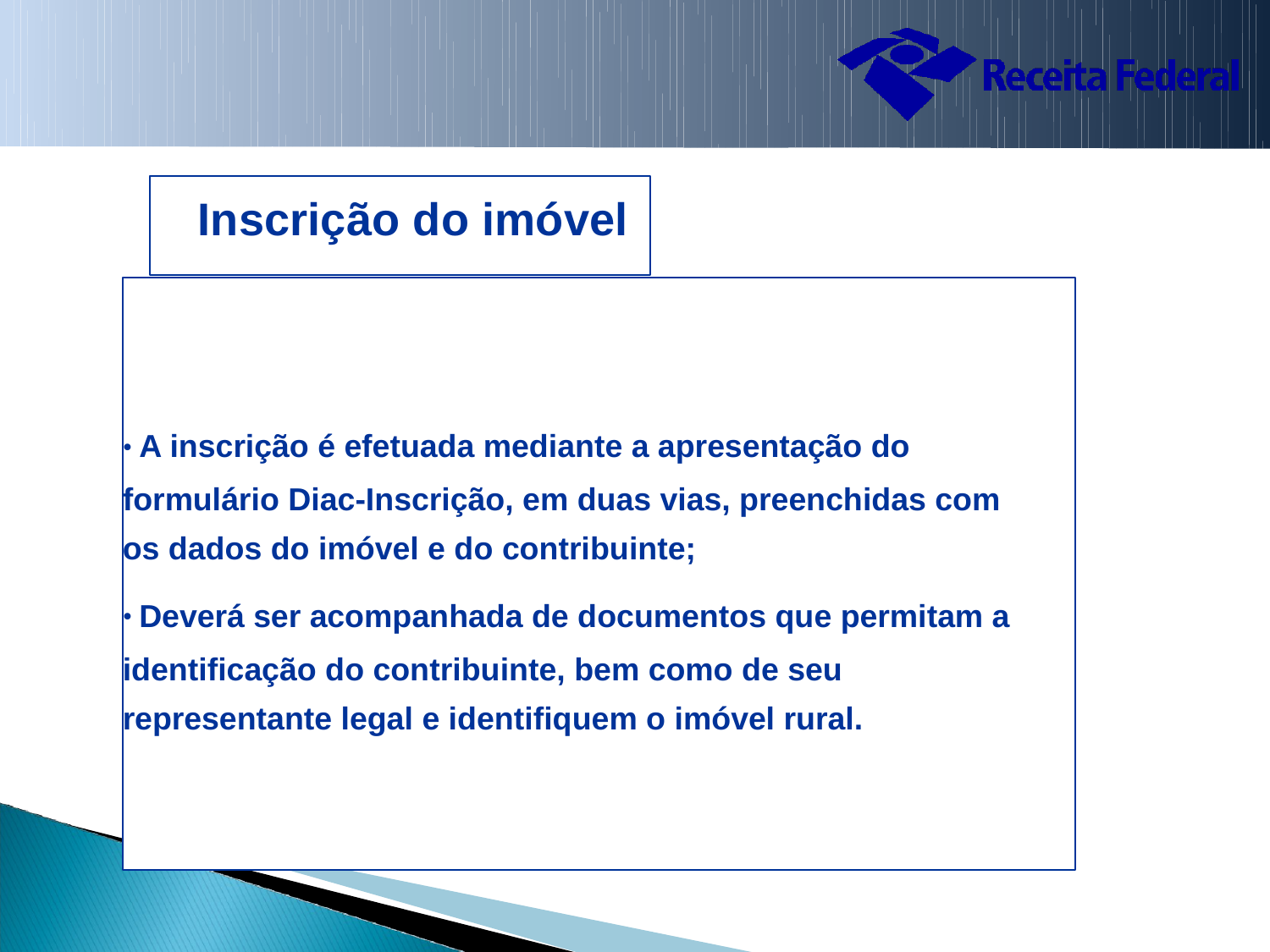

Inscrição do imóvel

• A inscrição é efetuada mediante a apresentação do
formulário Diac-Inscrição, em duas vias, preenchidas com
os dados do imóvel e do contribuinte;
• Deverá ser acompanhada de documentos que permitam a
identificação do contribuinte, bem como de seu
representante legal e identifiquem o imóvel rural.